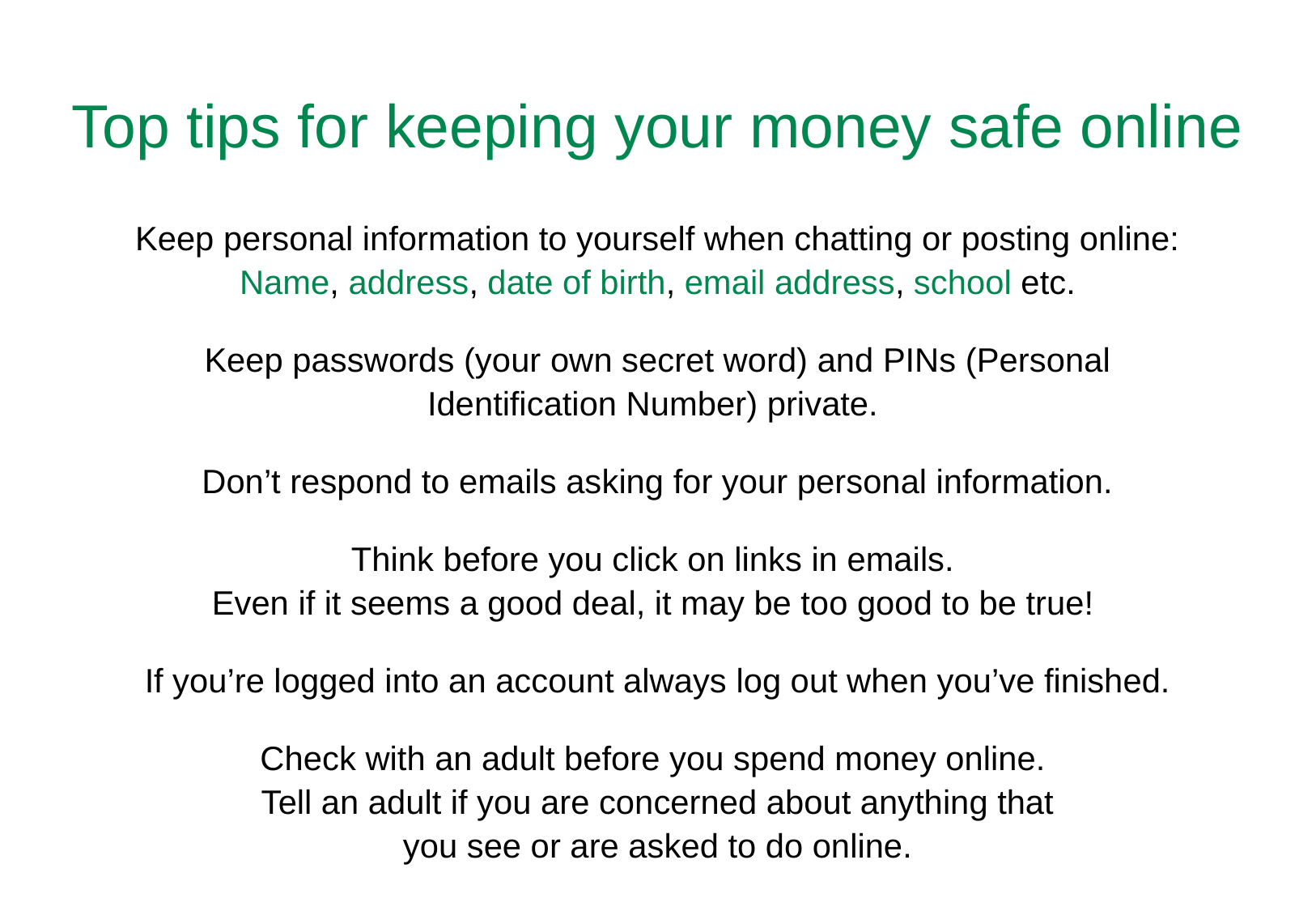

# Top tips for keeping your money safe online
Keep personal information to yourself when chatting or posting online: Name, address, date of birth, email address, school etc.
Keep passwords (your own secret word) and PINs (Personal Identification Number) private.
Don’t respond to emails asking for your personal information.
Think before you click on links in emails.
Even if it seems a good deal, it may be too good to be true!
If you’re logged into an account always log out when you’ve finished.
Check with an adult before you spend money online.
Tell an adult if you are concerned about anything that
you see or are asked to do online.